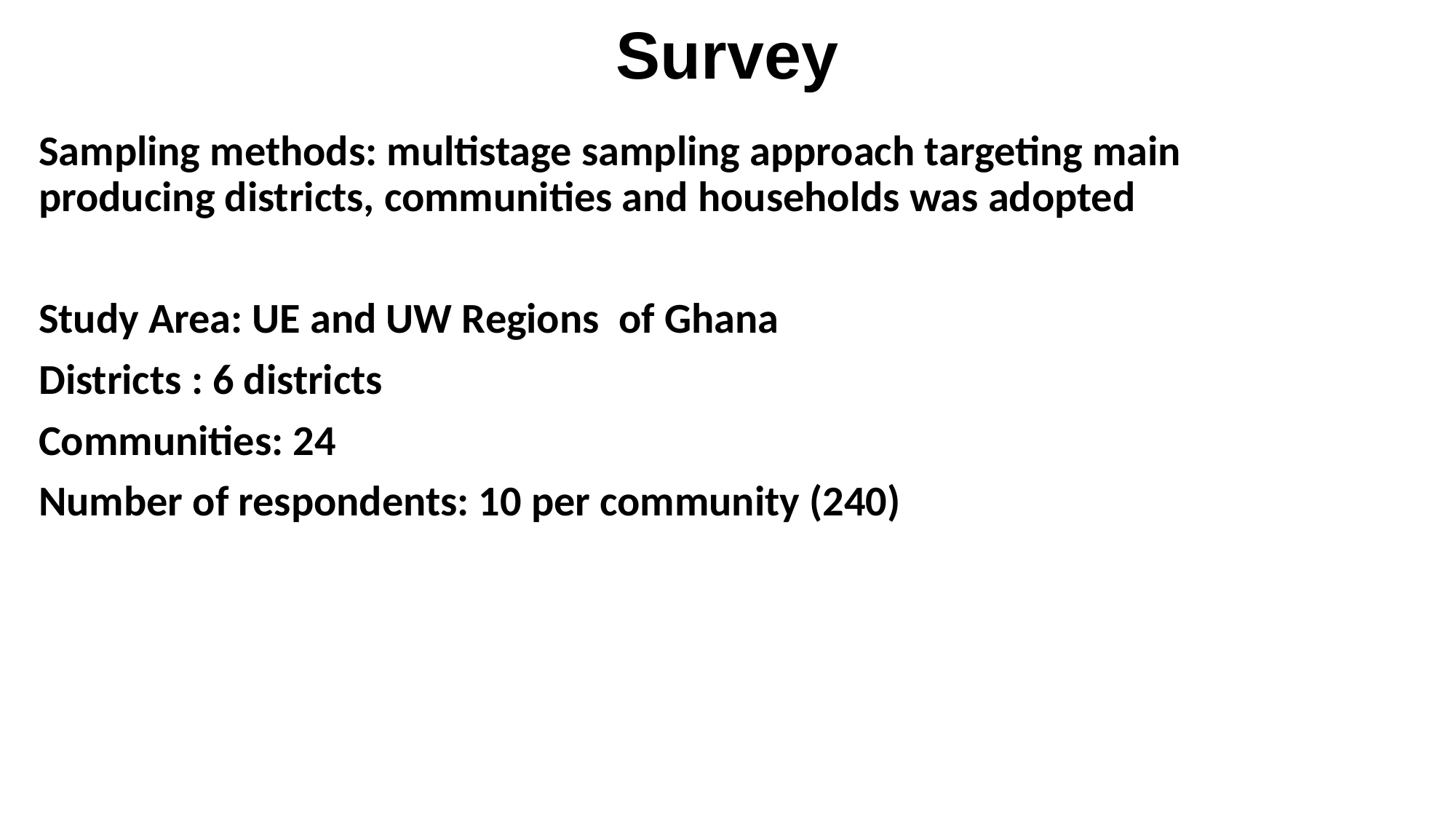

# Survey
Sampling methods: multistage sampling approach targeting main producing districts, communities and households was adopted

Study Area: UE and UW Regions  of Ghana
Districts : 6 districts
Communities: 24
Number of respondents: 10 per community (240)